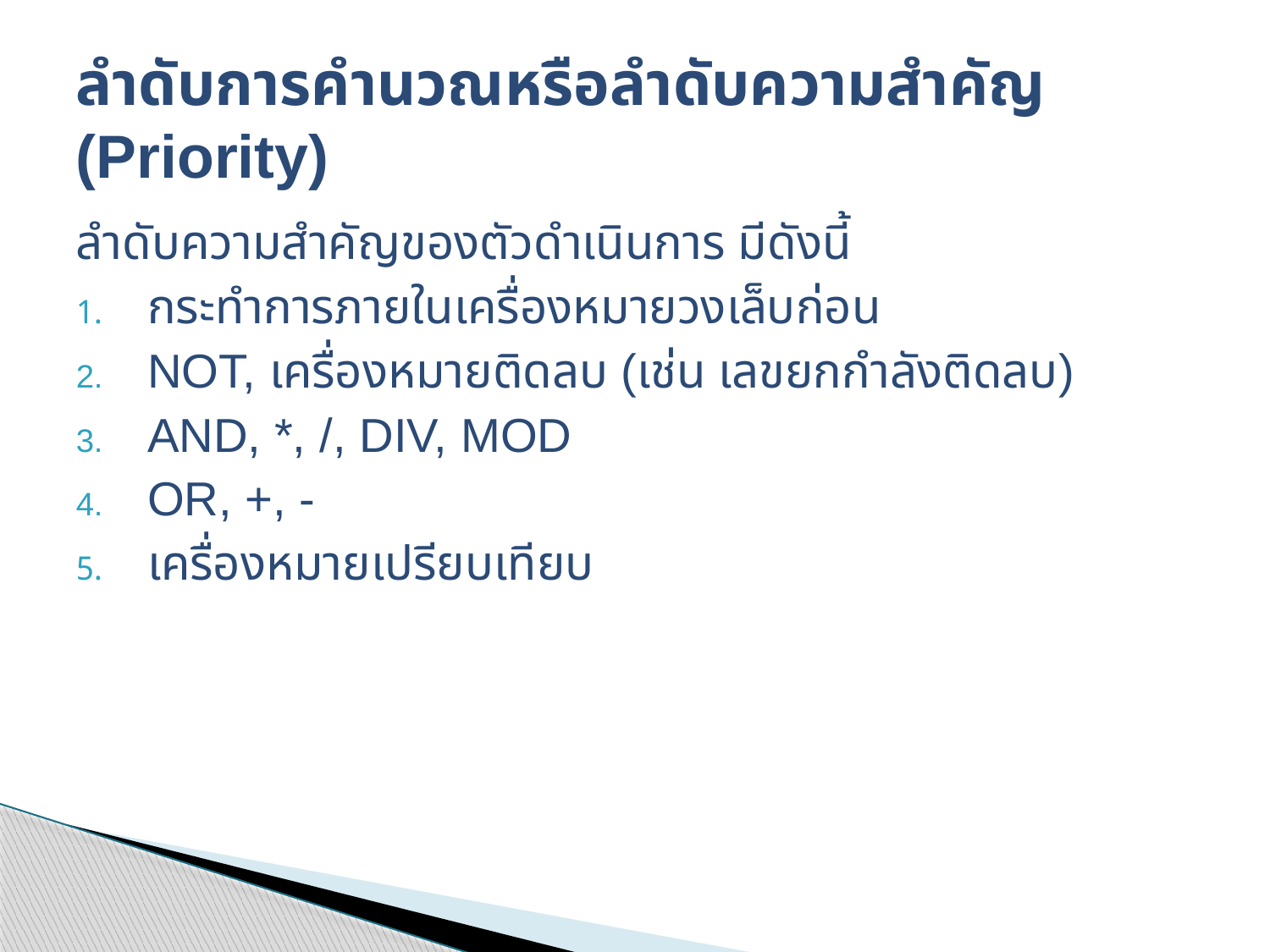

# ลำดับการคำนวณหรือลำดับความสำคัญ (Priority)
ลำดับความสำคัญของตัวดำเนินการ มีดังนี้
กระทำการภายในเครื่องหมายวงเล็บก่อน
NOT, เครื่องหมายติดลบ (เช่น เลขยกกำลังติดลบ)
AND, *, /, DIV, MOD
OR, +, -
เครื่องหมายเปรียบเทียบ